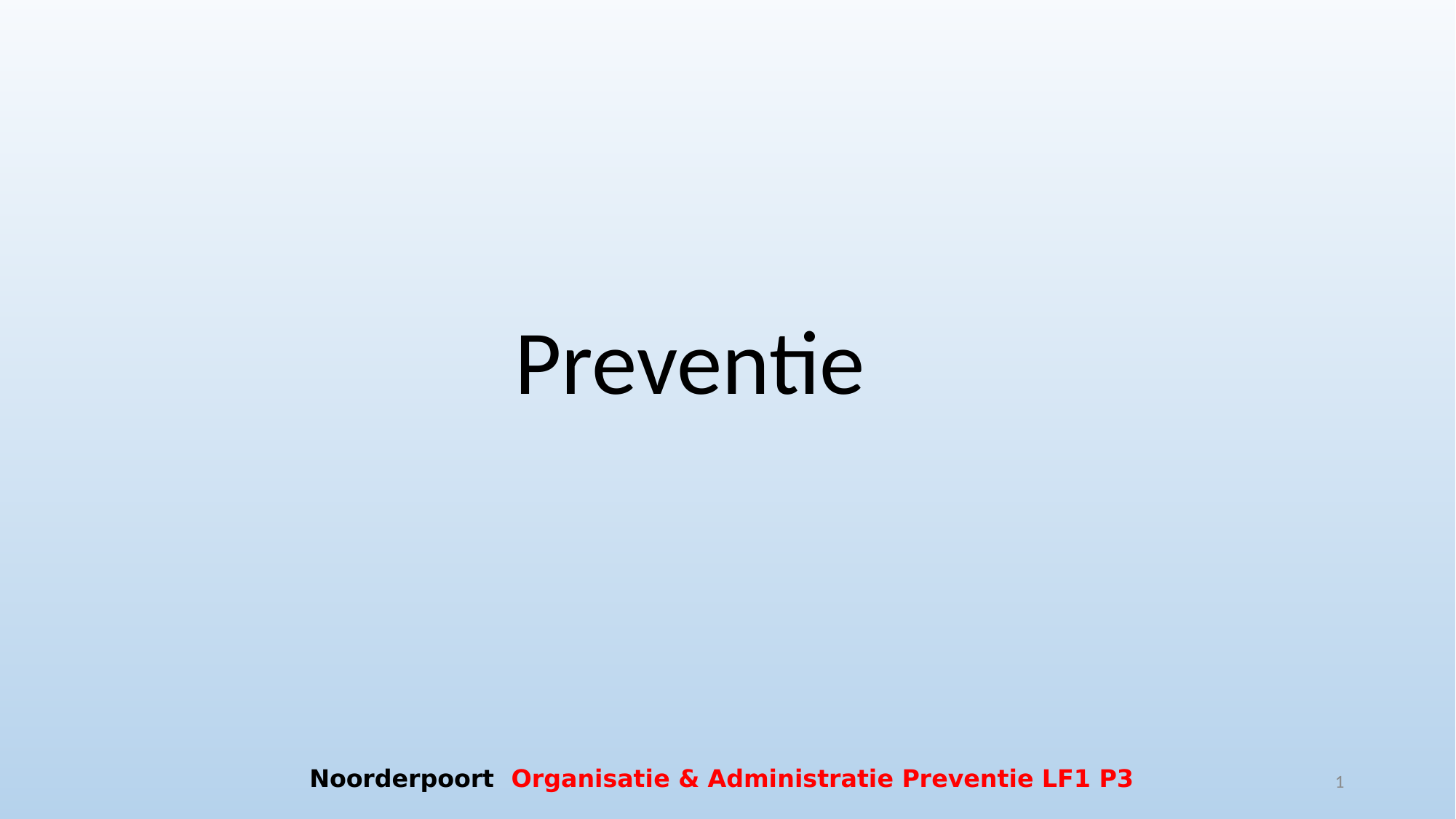

# Preventie

Noorderpoort  Organisatie & Administratie Preventie LF1 P3
1